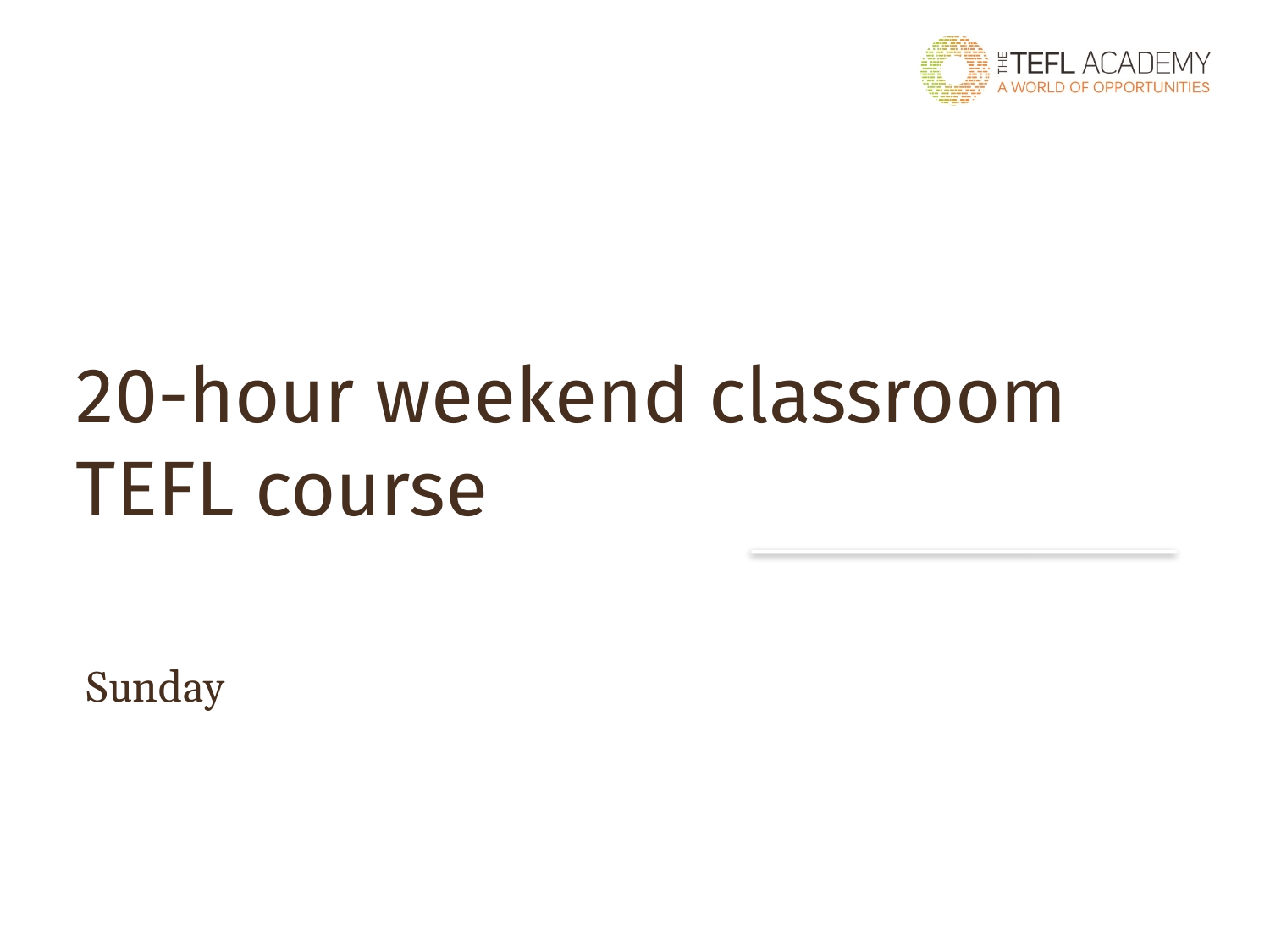

# 20-hour weekend classroom TEFL course

Sunday